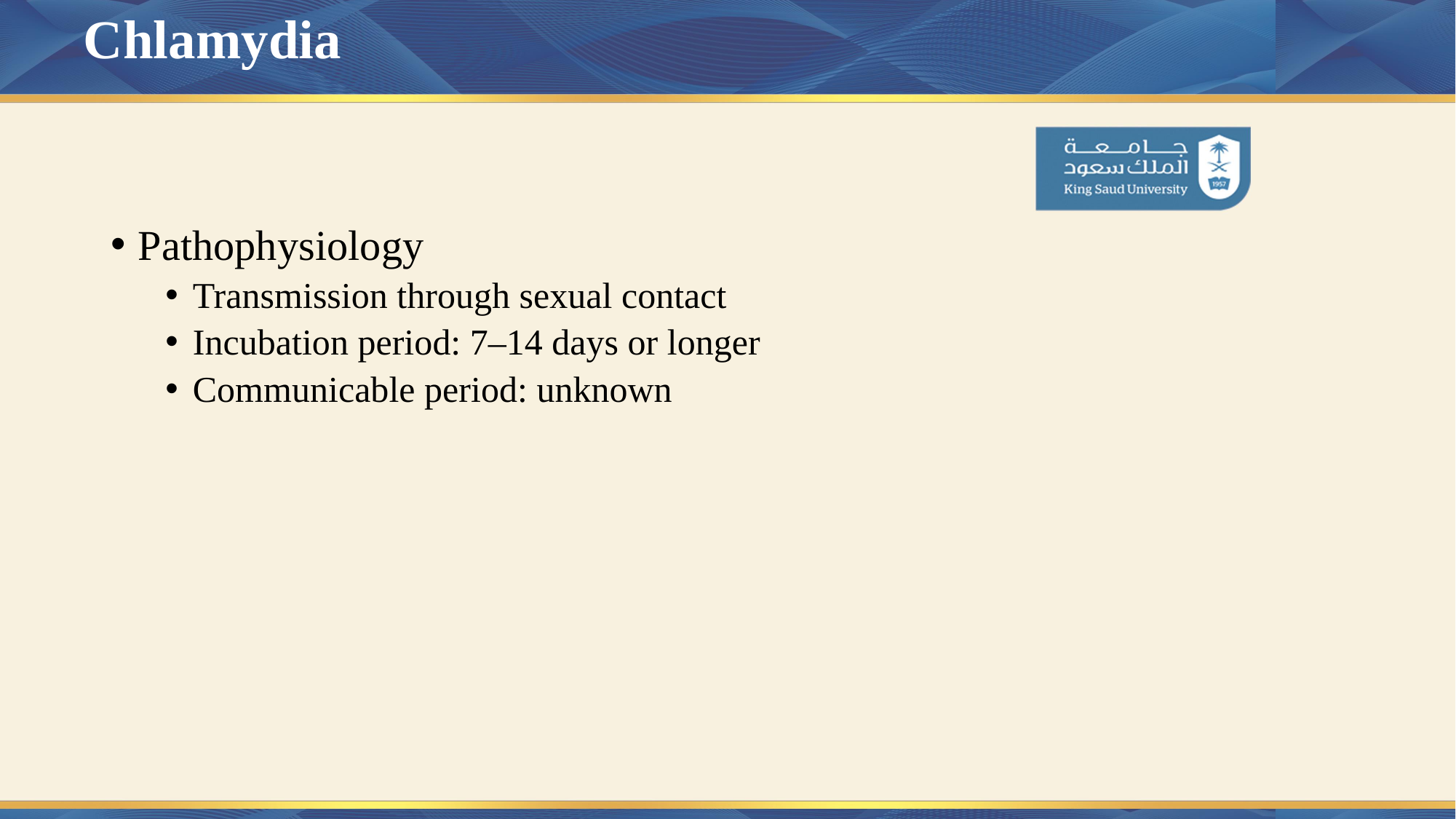

# Chlamydia
Pathophysiology
Transmission through sexual contact
Incubation period: 7–14 days or longer
Communicable period: unknown